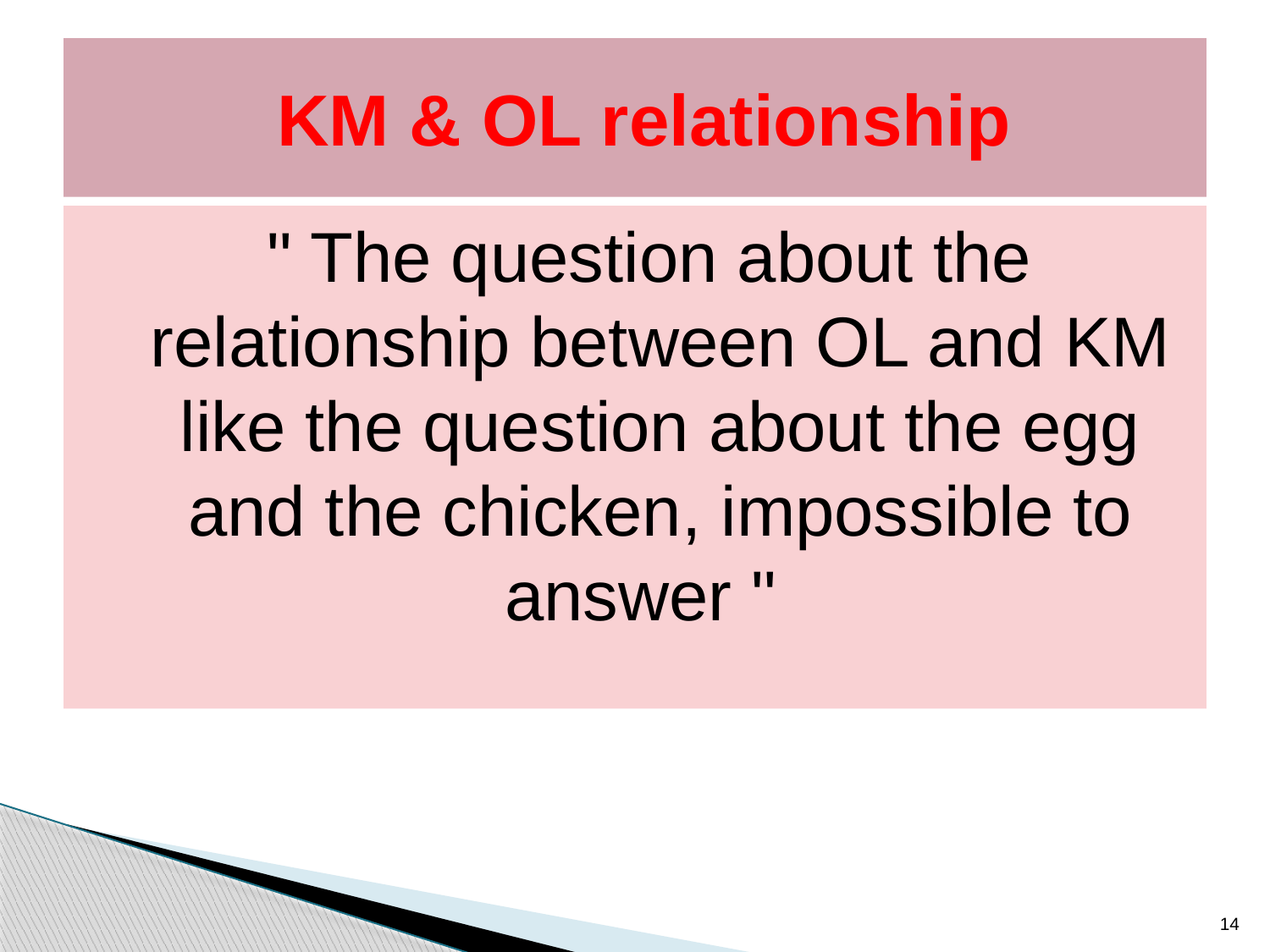

# KM & OL relationship
 " The question about the relationship between OL and KM like the question about the egg and the chicken, impossible to answer "

14